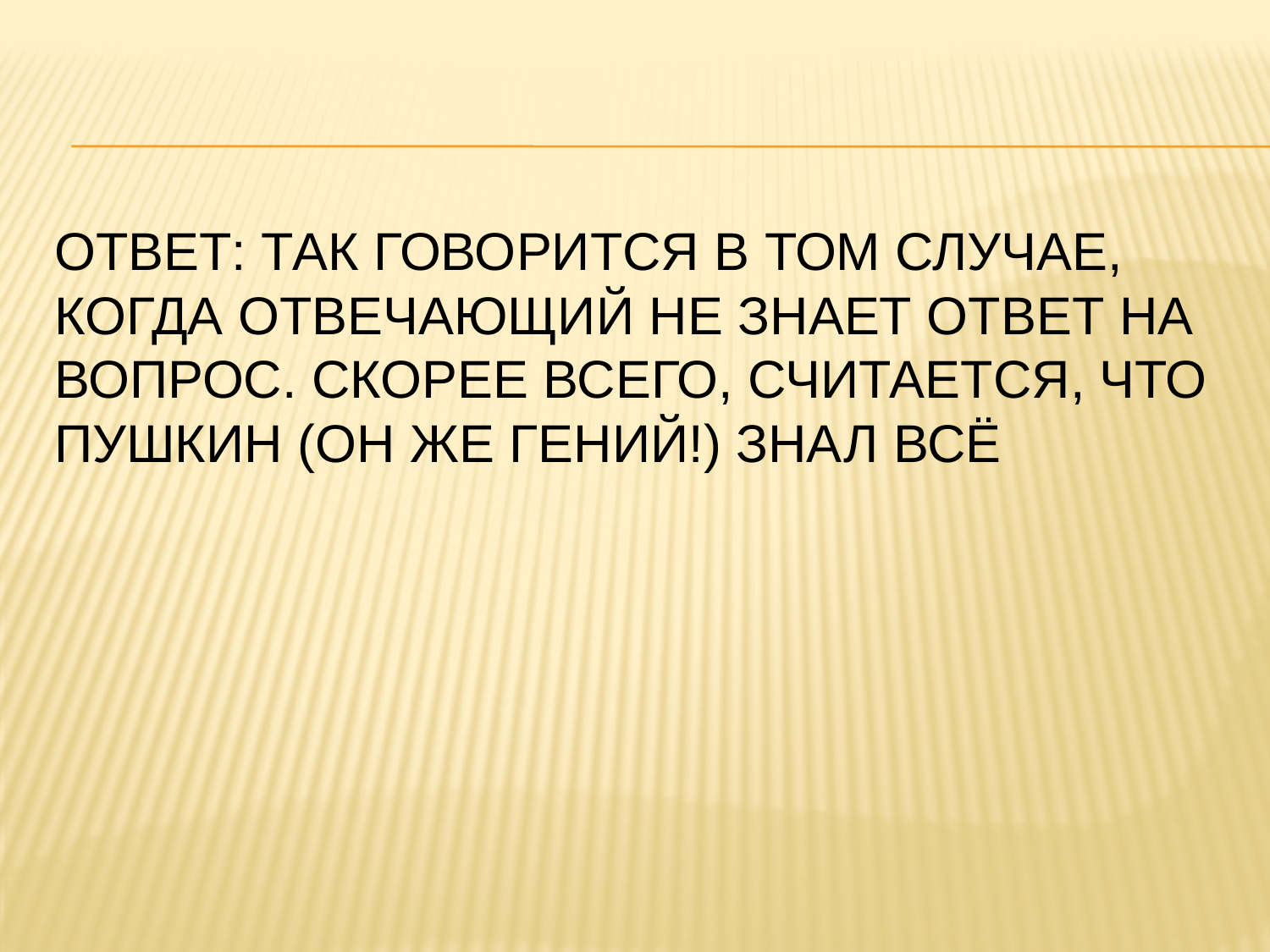

# Ответ: так говорится в том случае, когда отвечающий не знает ответ на вопрос. Скорее всего, считается, что Пушкин (он же гений!) знал всё